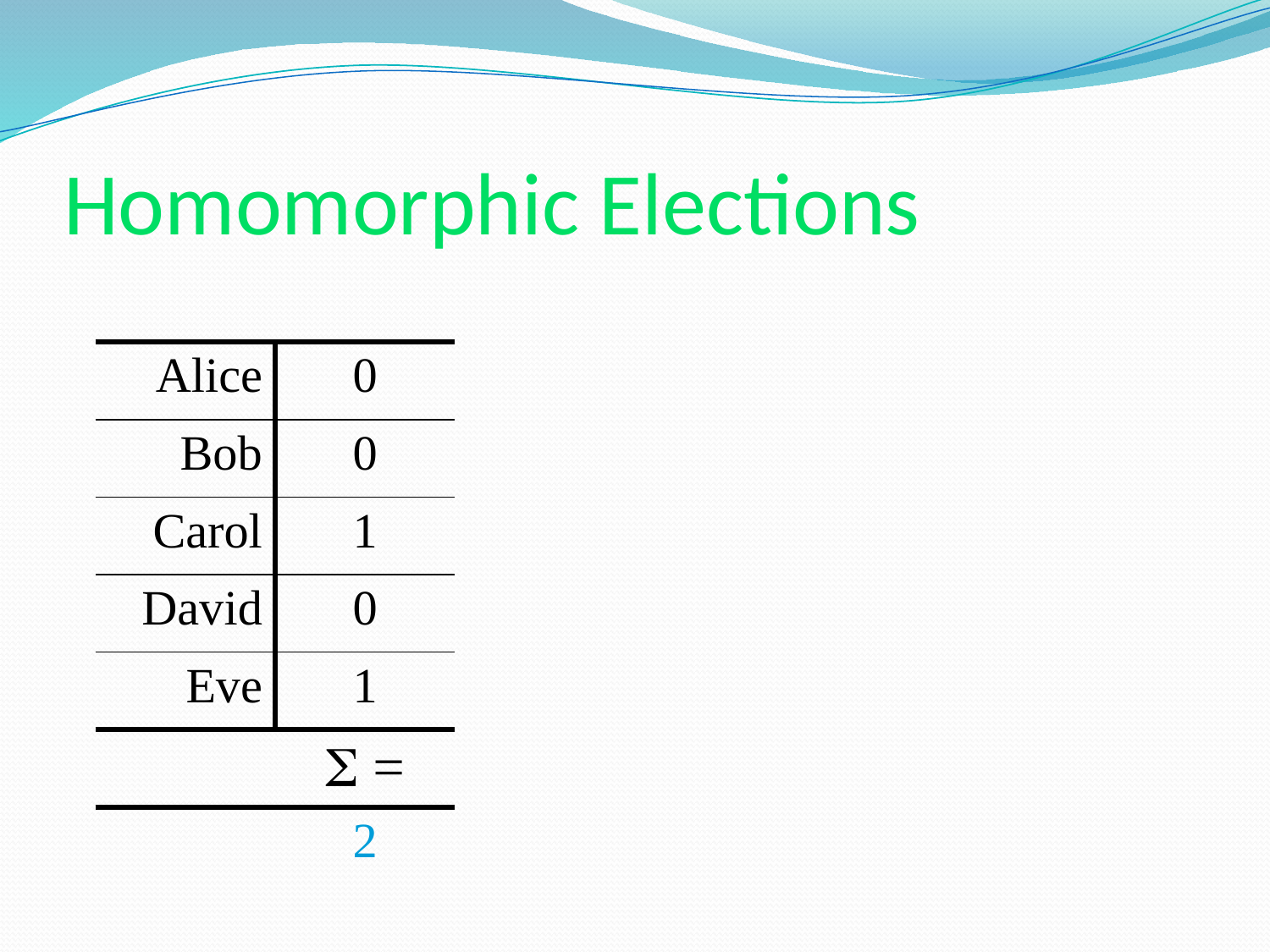

Homomorphic Elections
|  |  |  |  |  |  |
| --- | --- | --- | --- | --- | --- |
| Alice | 0 |  |  |  |  |
| Bob | 0 |  |  |  |  |
| Carol | 1 |  |  |  |  |
| David | 0 |  |  |  |  |
| Eve | 1 |  |  |  |  |
|  | Σ = |  |  |  |  |
|  | 2 |  |  |  |  |